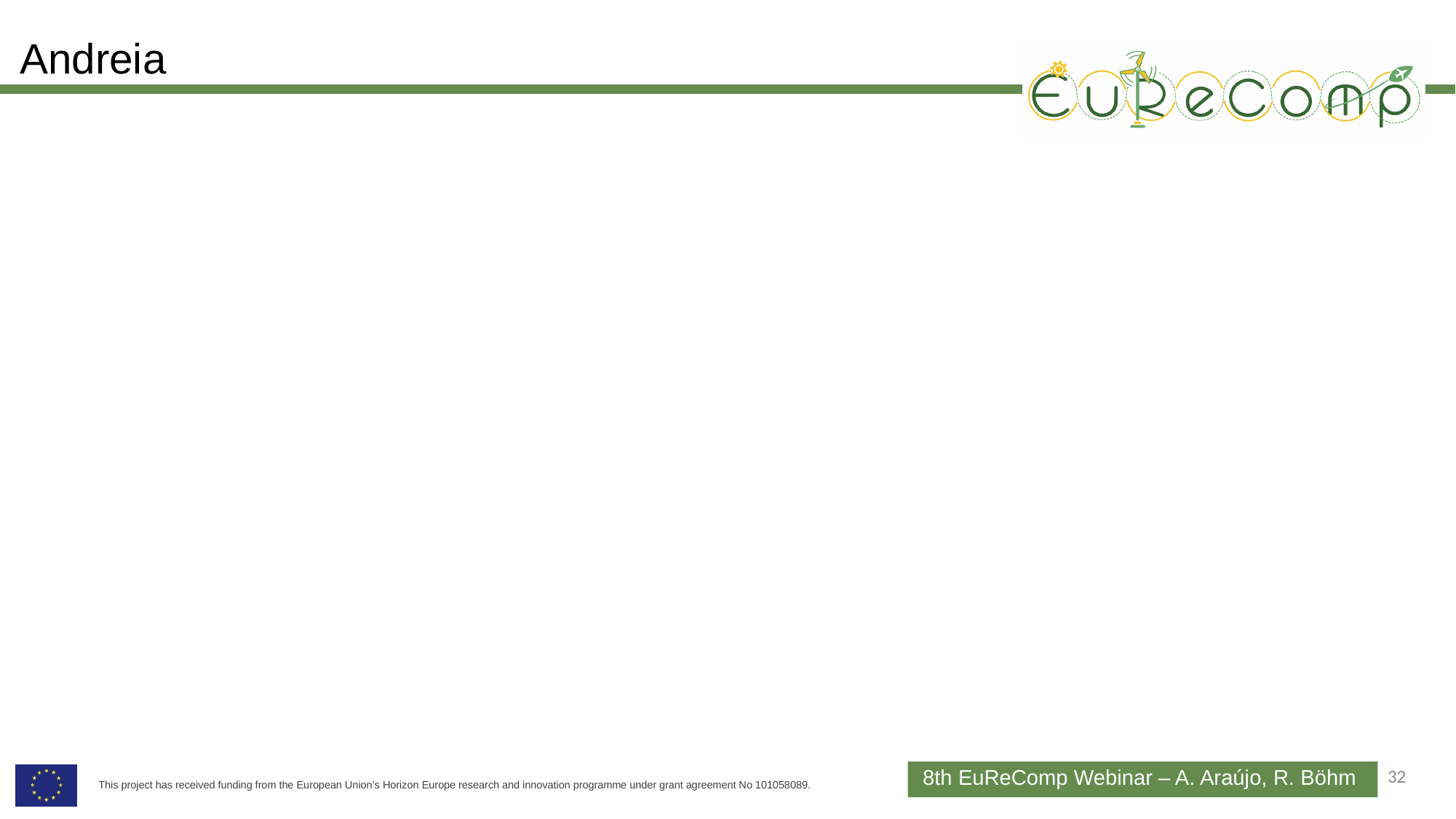

# Andreia
32
8th EuReComp Webinar – A. Araújo, R. Böhm